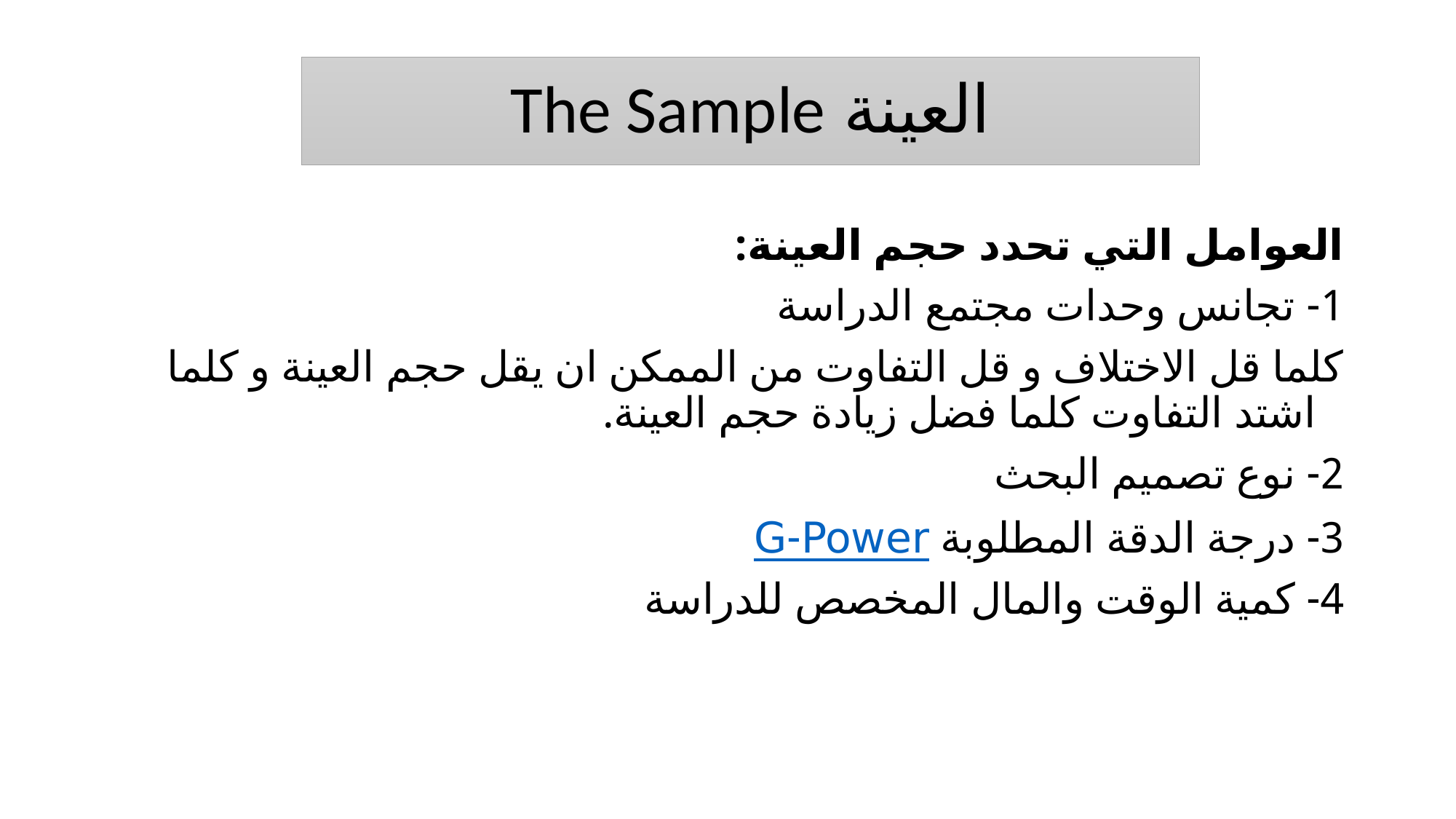

# العينة The Sample
العوامل التي تحدد حجم العينة:
1- تجانس وحدات مجتمع الدراسة
كلما قل الاختلاف و قل التفاوت من الممكن ان يقل حجم العينة و كلما اشتد التفاوت كلما فضل زيادة حجم العينة.
2- نوع تصميم البحث
3- درجة الدقة المطلوبة G-Power
4- كمية الوقت والمال المخصص للدراسة